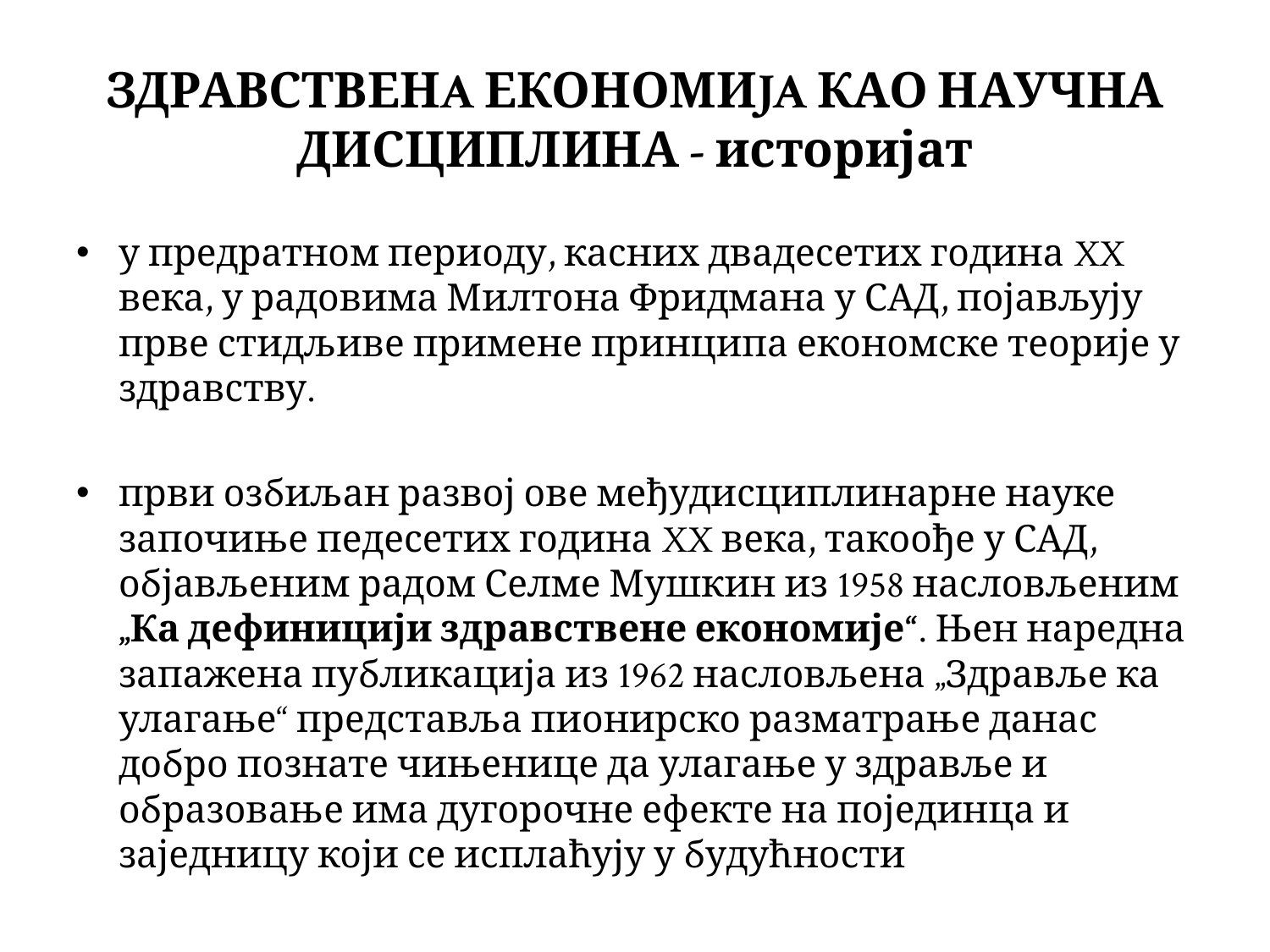

# ЗДРАВСТВЕНA ЕКОНОМИJA КАО НАУЧНА ДИСЦИПЛИНА - историјат
у предратном периоду, касних двадесетих година XX века, у радовима Милтона Фридмана у САД, појављују прве стидљиве примене принципа економске теорије у здравству.

први озбиљан развој ове међудисциплинарне науке започиње педесетих година XX века, такоође у САД, објављеним радом Селме Мушкин из 1958 насловљеним „Ка дефиницији здравствене економије“. Њен наредна запажена публикација из 1962 насловљена „Здравље ка улагање“ представља пионирско разматрање данас добро познате чињенице да улагање у здравље и образовање има дугорочне ефекте на појединца и заједницу који се исплаћују у будућности